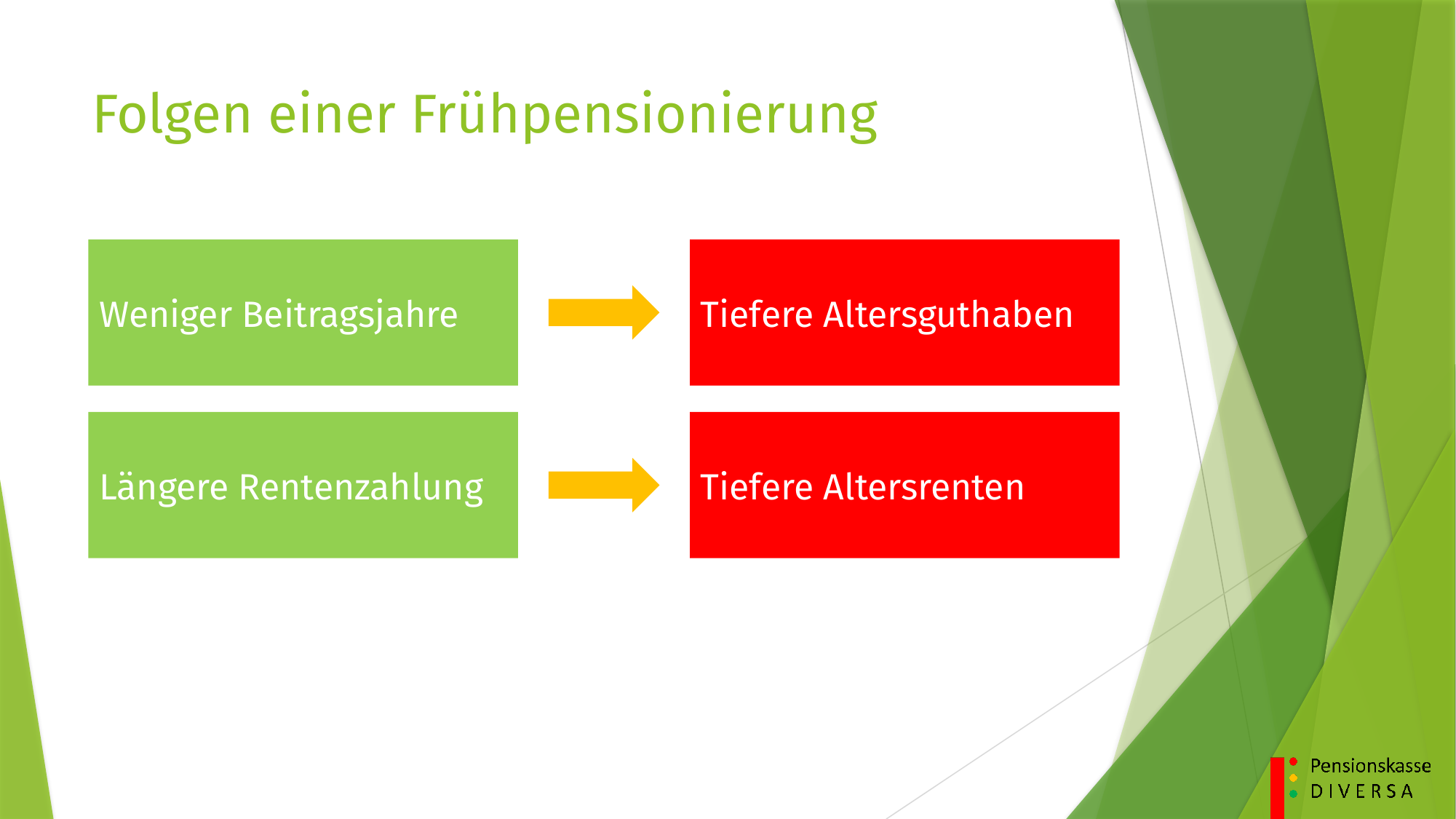

# Folgen einer Frühpensionierung
Weniger Beitragsjahre
Tiefere Altersguthaben

Längere Rentenzahlung
Tiefere Altersrenten